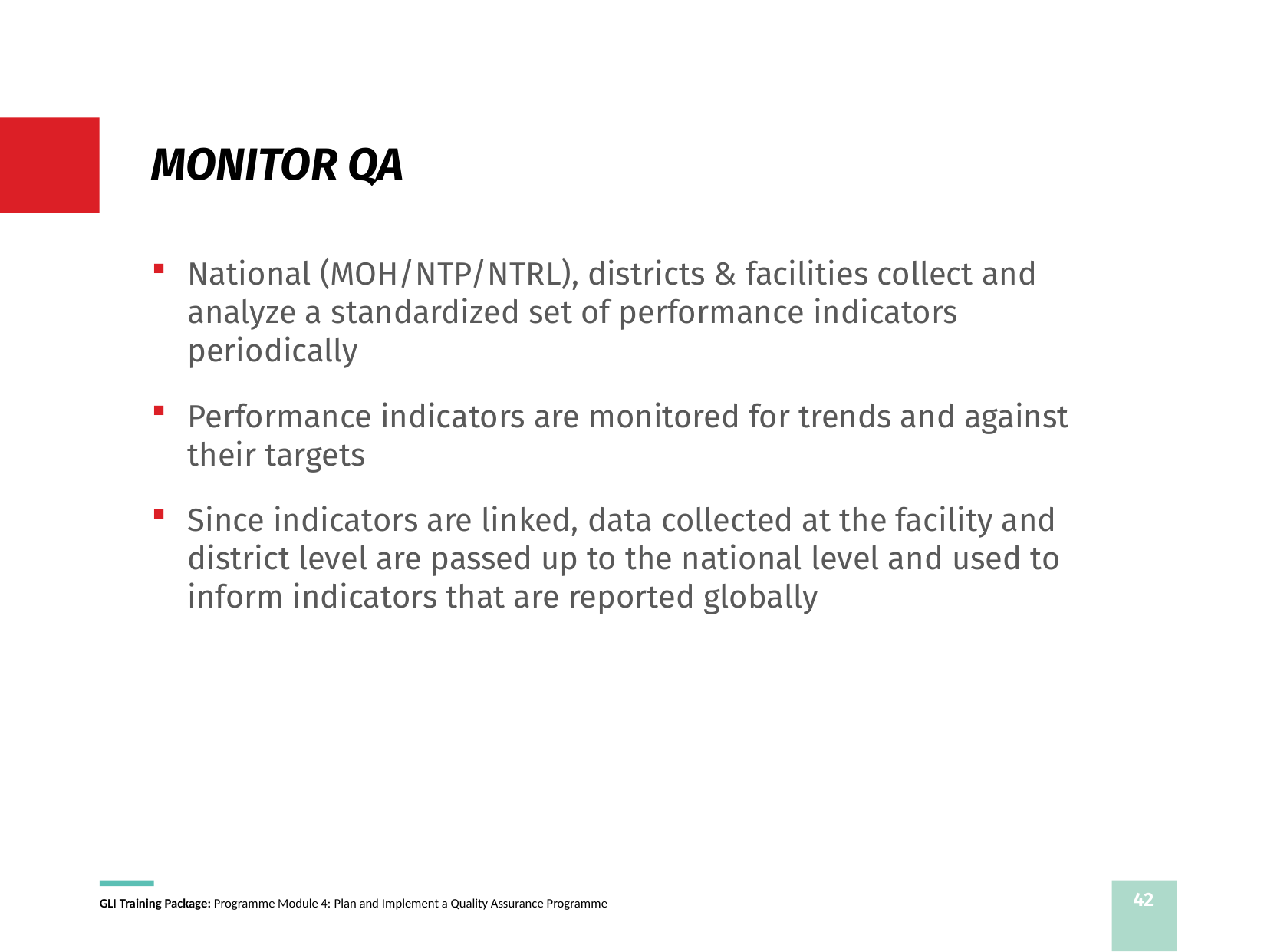

# MONITOR QA
National (MOH/NTP/NTRL), districts & facilities collect and analyze a standardized set of performance indicators periodically
Performance indicators are monitored for trends and against their targets
Since indicators are linked, data collected at the facility and district level are passed up to the national level and used to inform indicators that are reported globally